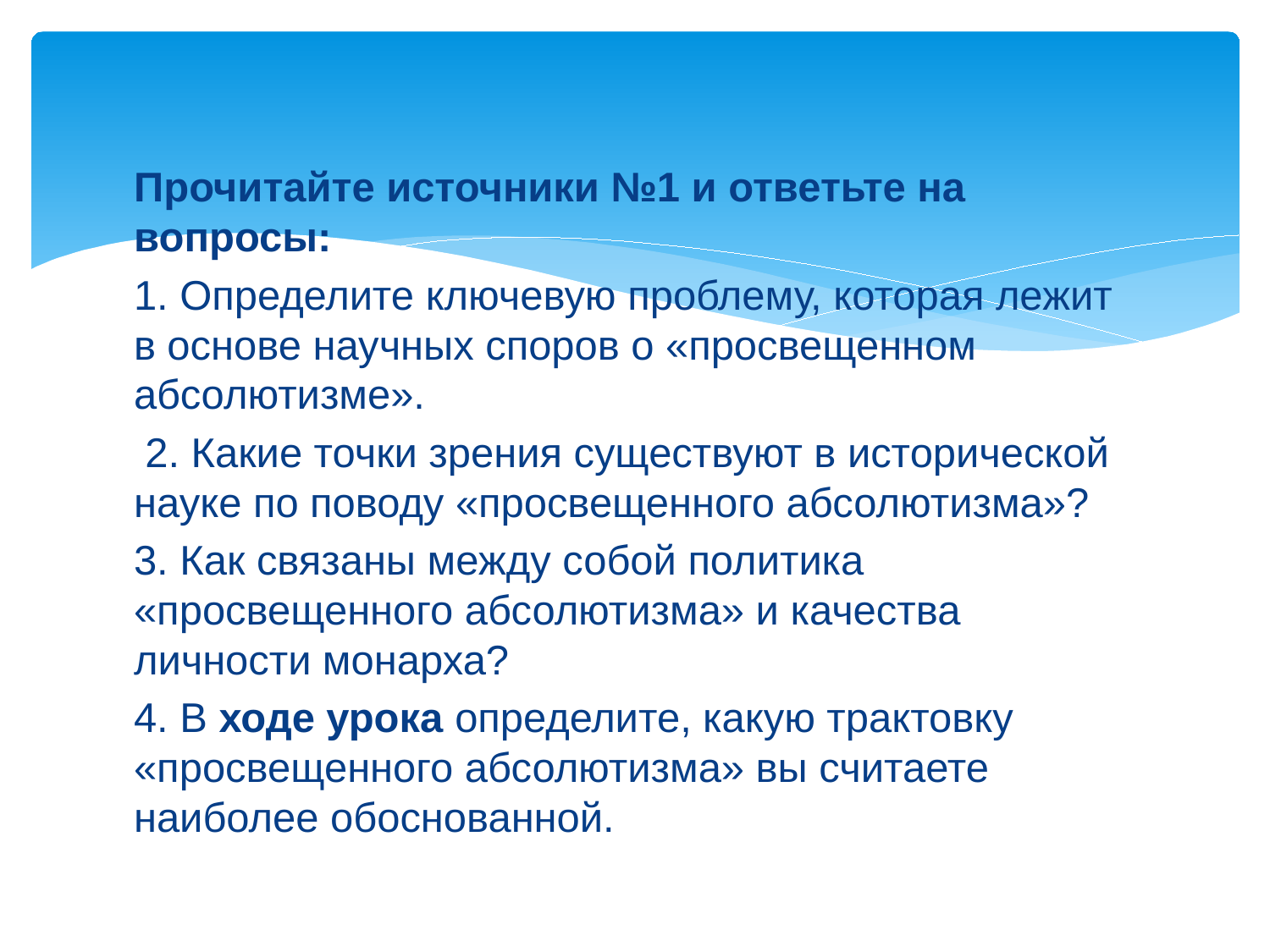

#

Прочитайте источники №1 и ответьте на вопросы:
1. Определите ключевую проблему, которая лежит в основе научных споров о «просвещенном абсолютизме».
 2. Какие точки зрения существуют в исторической науке по поводу «просвещенного абсолютизма»?
3. Как связаны между собой политика «просвещенного абсолютизма» и качества личности монарха?
4. В ходе урока определите, какую трактовку «просвещенного абсолютизма» вы считаете наиболее обоснованной.